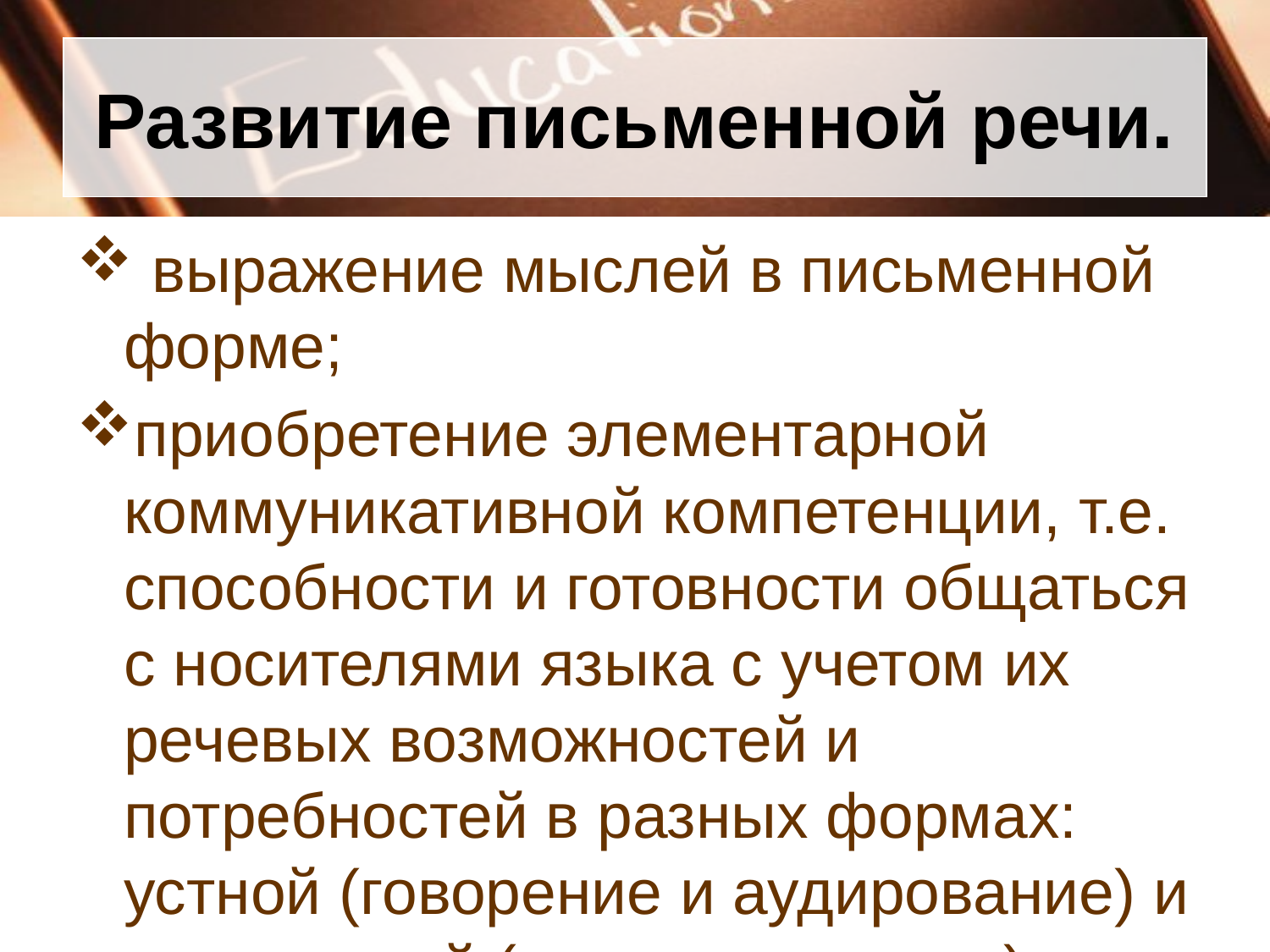

# Развитие письменной речи.
 выражение мыслей в письменной форме;
приобретение элементарной коммуникативной компетенции, т.е. способности и готовности общаться с носителями языка с учетом их речевых возможностей и потребностей в разных формах: устной (говорение и аудирование) и письменной (чтение и письмо).